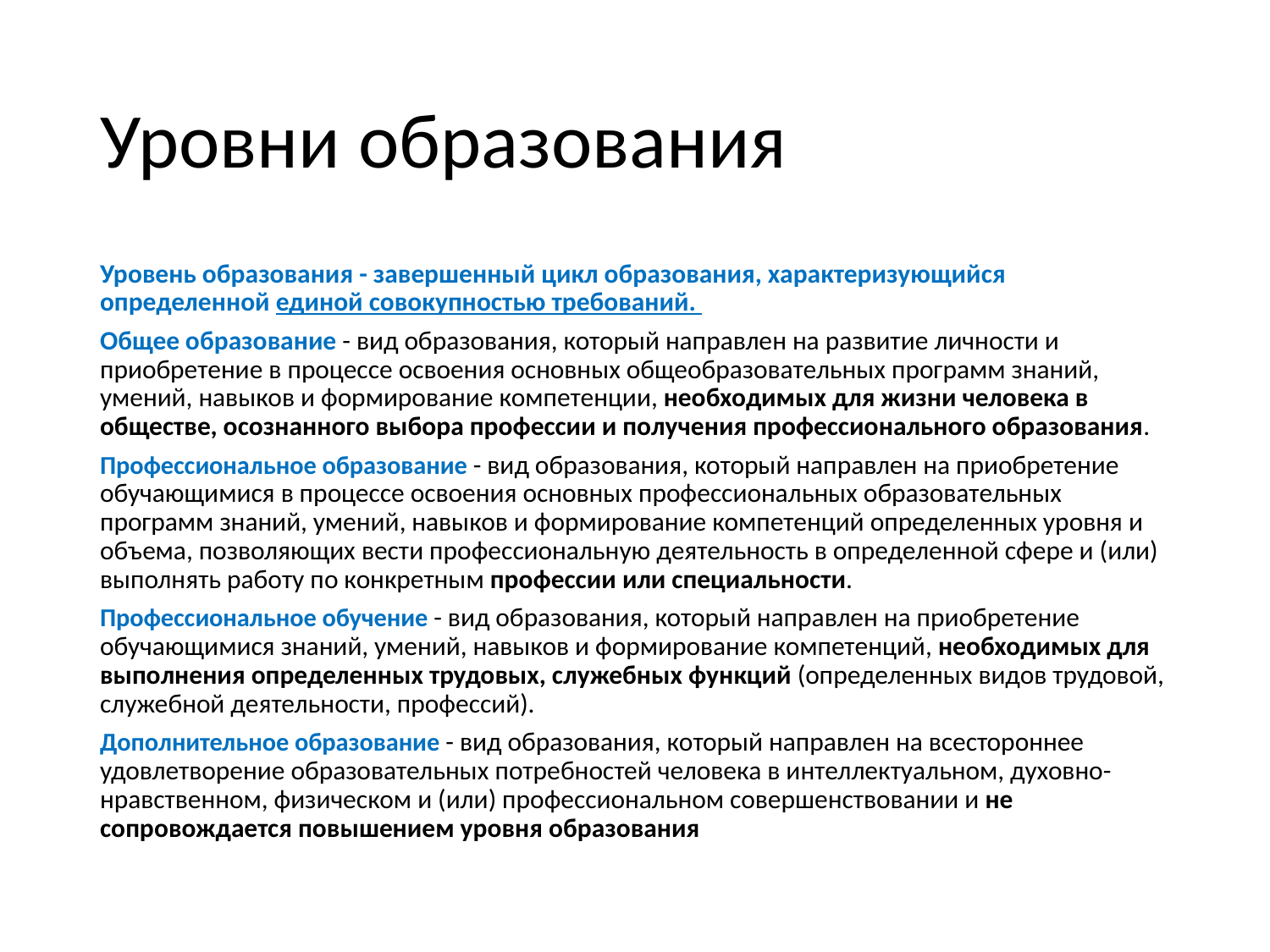

# Уровни образования
Уровень образования - завершенный цикл образования, характеризующийся определенной единой совокупностью требований.
Общее образование - вид образования, который направлен на развитие личности и приобретение в процессе освоения основных общеобразовательных программ знаний, умений, навыков и формирование компетенции, необходимых для жизни человека в обществе, осознанного выбора профессии и получения профессионального образования.
Профессиональное образование - вид образования, который направлен на приобретение обучающимися в процессе освоения основных профессиональных образовательных программ знаний, умений, навыков и формирование компетенций определенных уровня и объема, позволяющих вести профессиональную деятельность в определенной сфере и (или) выполнять работу по конкретным профессии или специальности.
Профессиональное обучение - вид образования, который направлен на приобретение обучающимися знаний, умений, навыков и формирование компетенций, необходимых для выполнения определенных трудовых, служебных функций (определенных видов трудовой, служебной деятельности, профессий).
Дополнительное образование - вид образования, который направлен на всестороннее удовлетворение образовательных потребностей человека в интеллектуальном, духовно-нравственном, физическом и (или) профессиональном совершенствовании и не сопровождается повышением уровня образования